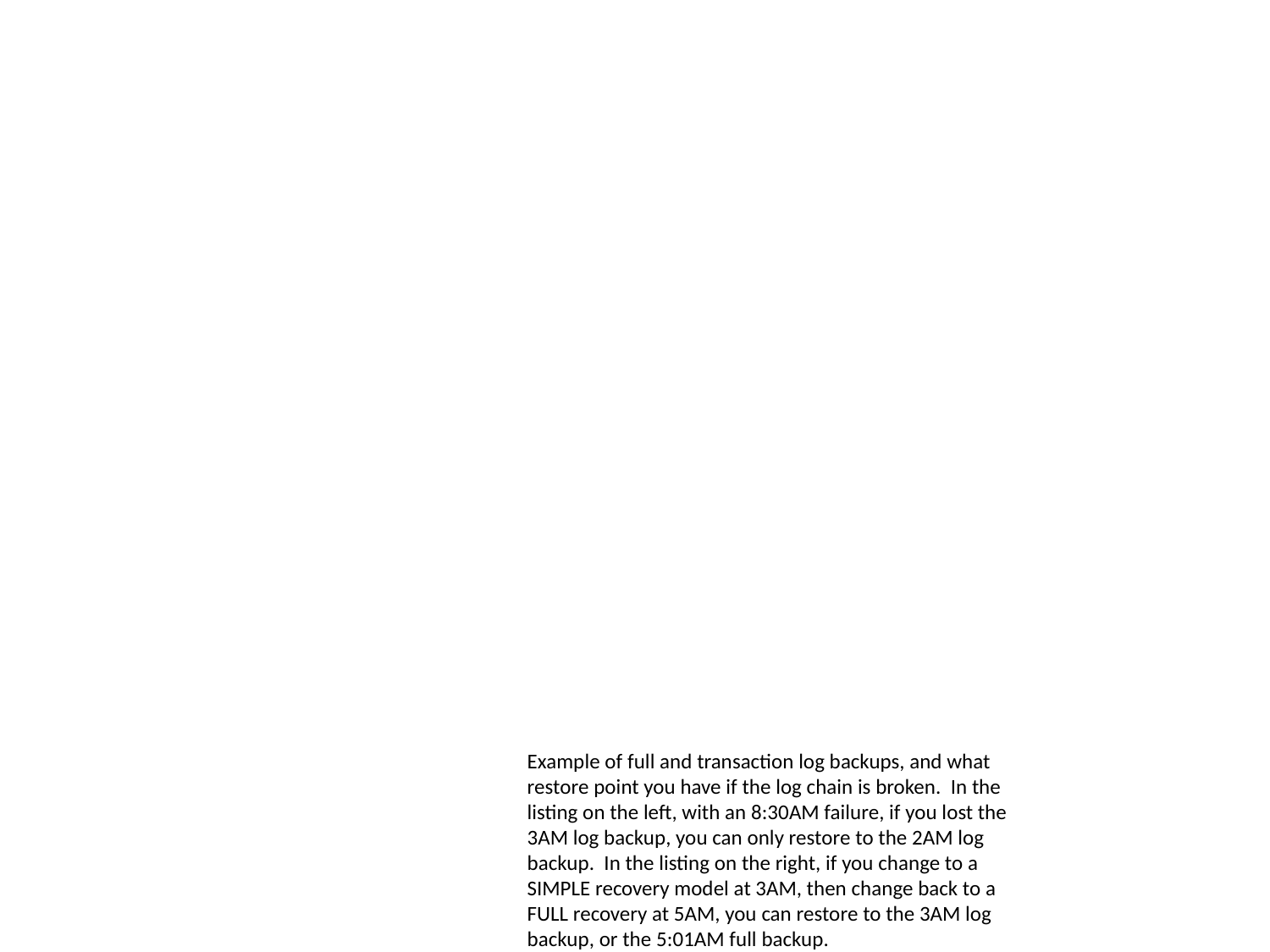

Example of full and transaction log backups, and what restore point you have if the log chain is broken.  In the listing on the left, with an 8:30AM failure, if you lost the 3AM log backup, you can only restore to the 2AM log backup.  In the listing on the right, if you change to a SIMPLE recovery model at 3AM, then change back to a FULL recovery at 5AM, you can restore to the 3AM log backup, or the 5:01AM full backup.